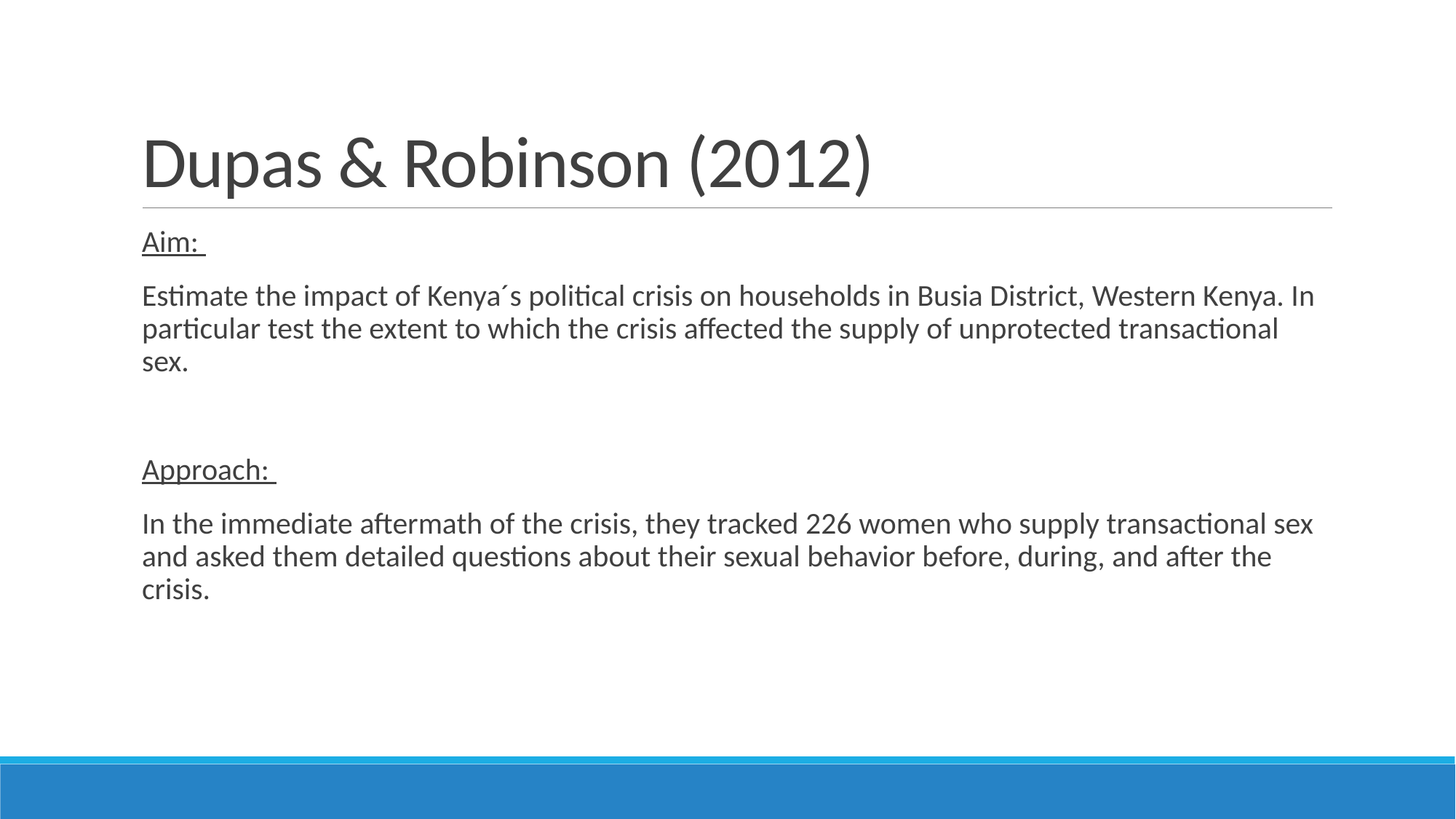

# Dupas & Robinson (2012)
Aim:
Estimate the impact of Kenya´s political crisis on households in Busia District, Western Kenya. In particular test the extent to which the crisis affected the supply of unprotected transactional sex.

Approach:
In the immediate aftermath of the crisis, they tracked 226 women who supply transactional sex and asked them detailed questions about their sexual behavior before, during, and after the crisis.